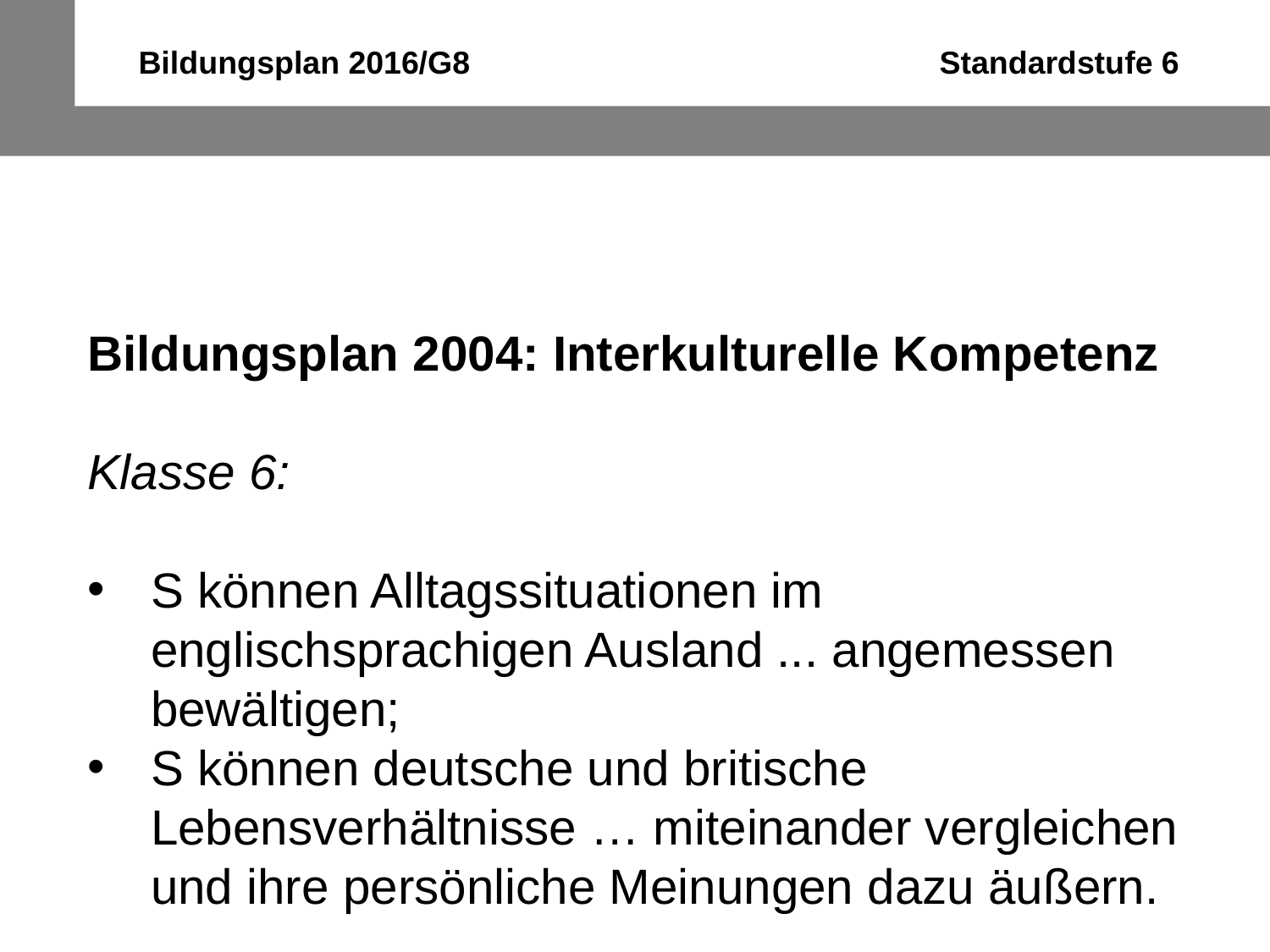

Bildungsplan 2016/G8                                                     Standardstufe 6

Bildungsplan 2004: Interkulturelle Kompetenz

Klasse 6:

S können Alltagssituationen im englischsprachigen Ausland ... angemessen bewältigen;
S können deutsche und britische Lebensverhältnisse … miteinander vergleichen und ihre persönliche Meinungen dazu äußern.